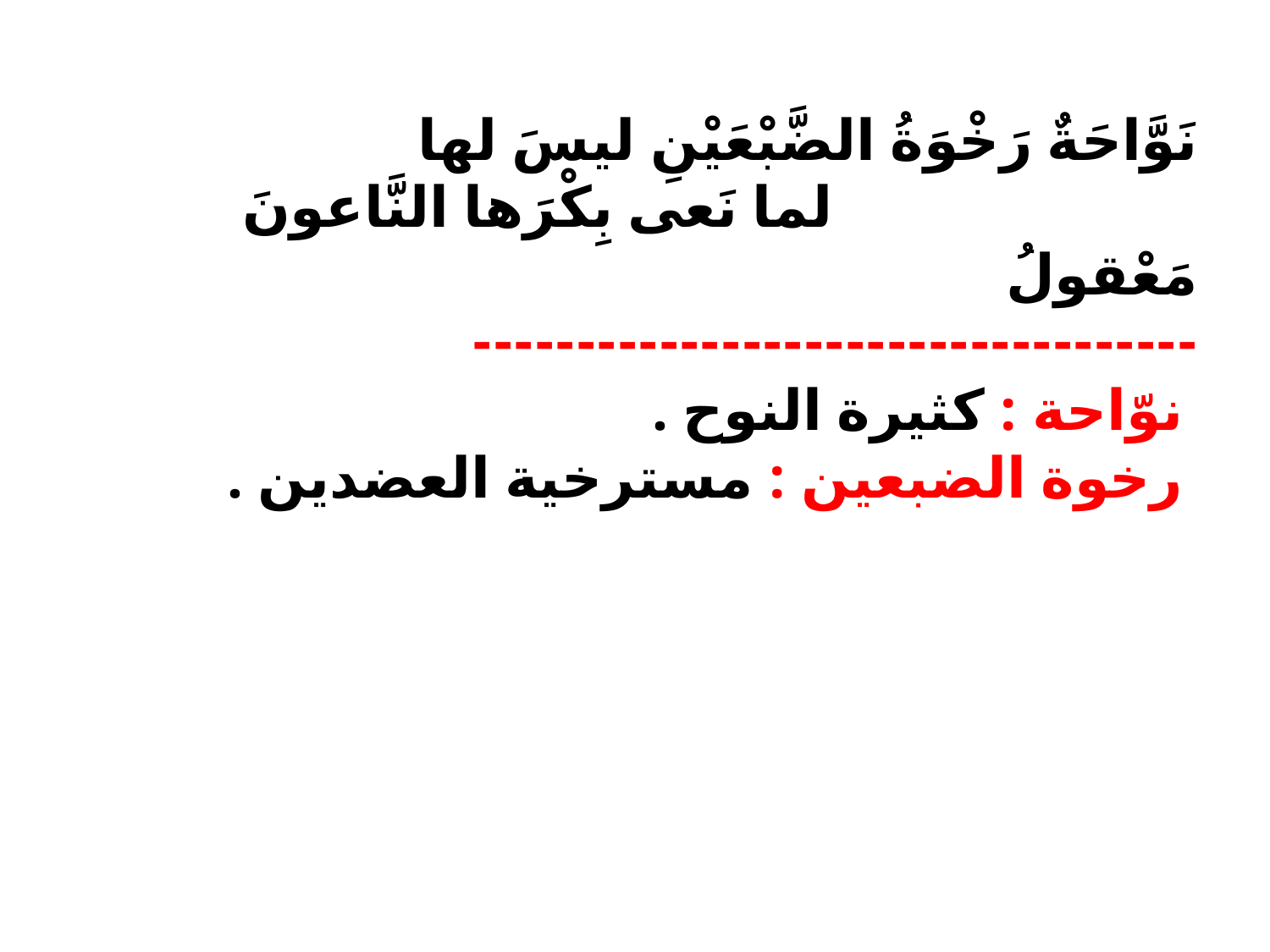

نَوَّاحَةٌ رَخْوَةُ الضَّبْعَيْنِ ليسَ لها
                         لما نَعى بِكْرَها النَّاعونَ مَعْقولُ
-----------------------------------
 نوّاحة : كثيرة النوح .
 رخوة الضبعين : مسترخية العضدين .